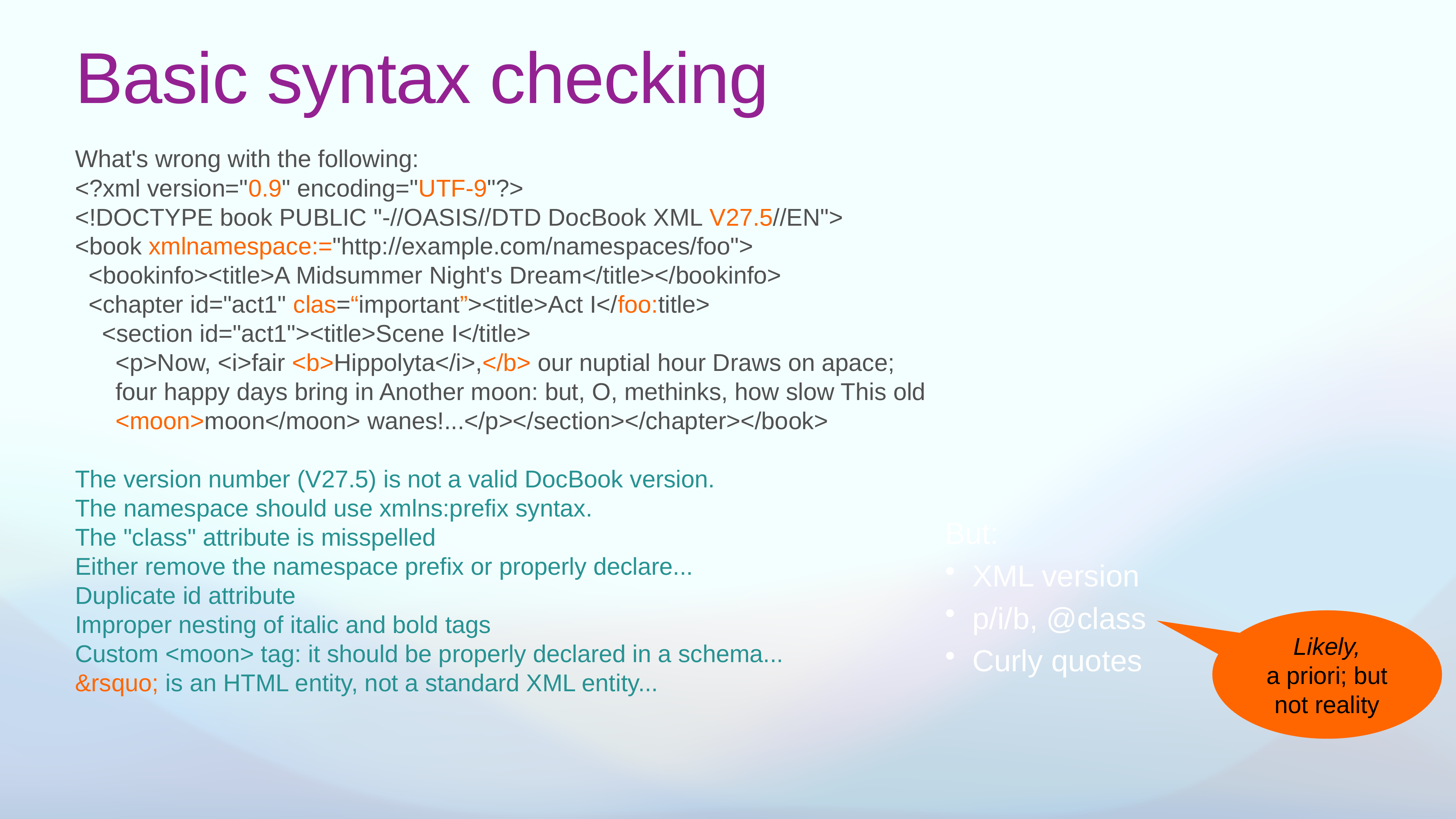

# Basic syntax checking
What's wrong with the following:
<?xml version="0.9" encoding="UTF-9"?>
<!DOCTYPE book PUBLIC "-//OASIS//DTD DocBook XML V27.5//EN">
<book xmlnamespace:="http://example.com/namespaces/foo">
  <bookinfo><title>A Midsummer Night's Dream</title></bookinfo>
  <chapter id="act1" clas=“important”><title>Act I</foo:title>
    <section id="act1"><title>Scene I</title>
      <p>Now, <i>fair <b>Hippolyta</i>,</b> our nuptial hour Draws on apace;
      four happy days bring in Another moon: but, O, methinks, how slow This old
      <moon>moon</moon> wanes!...</p></section></chapter></book>

The version number (V27.5) is not a valid DocBook version.
The namespace should use xmlns:prefix syntax.
The "class" attribute is misspelled
Either remove the namespace prefix or properly declare...
Duplicate id attribute
Improper nesting of italic and bold tags
Custom <moon> tag: it should be properly declared in a schema...
&rsquo; is an HTML entity, not a standard XML entity...
But:
XML version
p/i/b, @class
Curly quotes
Likely,
a priori; but
not reality
21